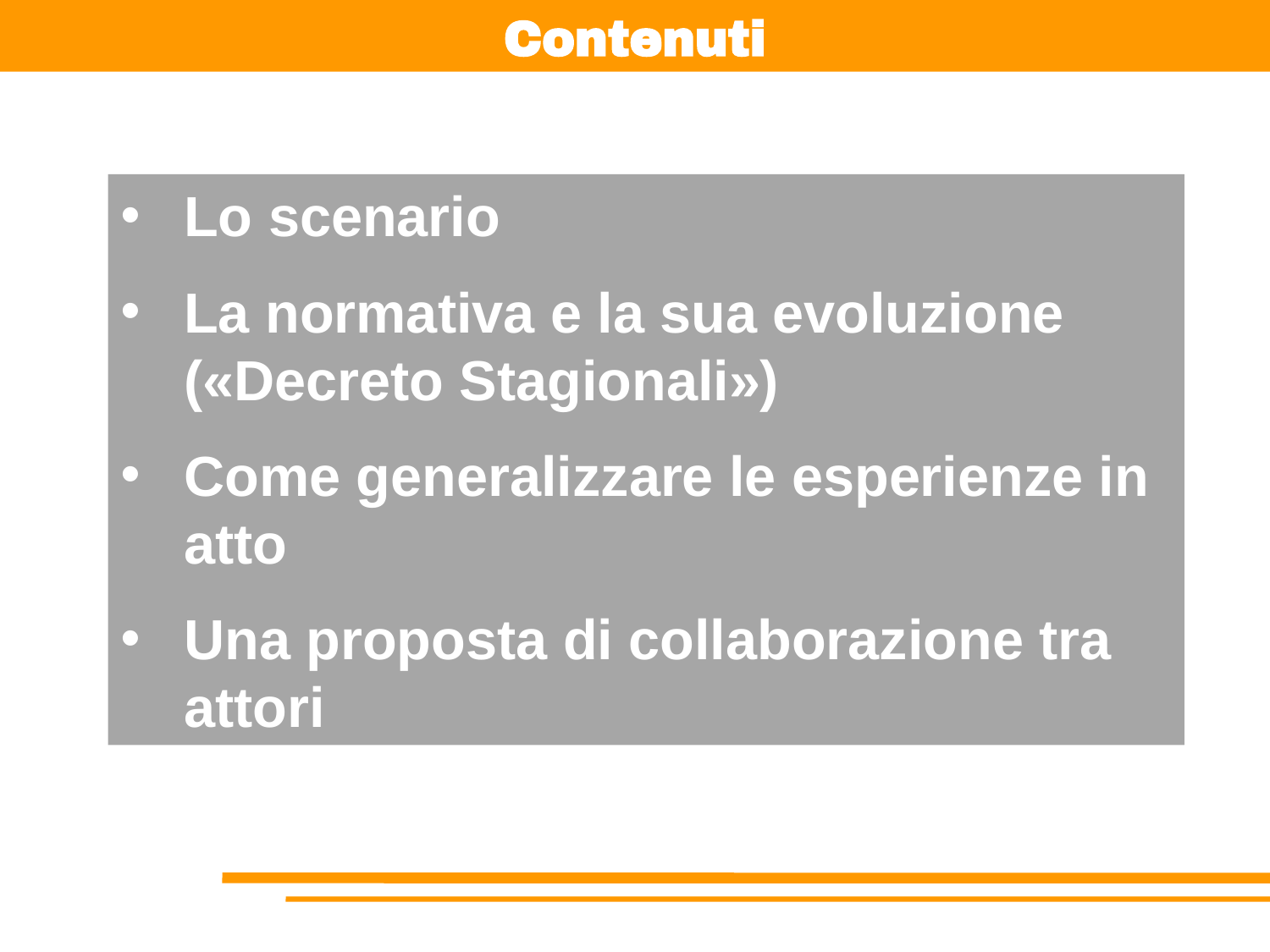

Contenuti
Lo scenario
La normativa e la sua evoluzione («Decreto Stagionali»)
Come generalizzare le esperienze in atto
Una proposta di collaborazione tra attori